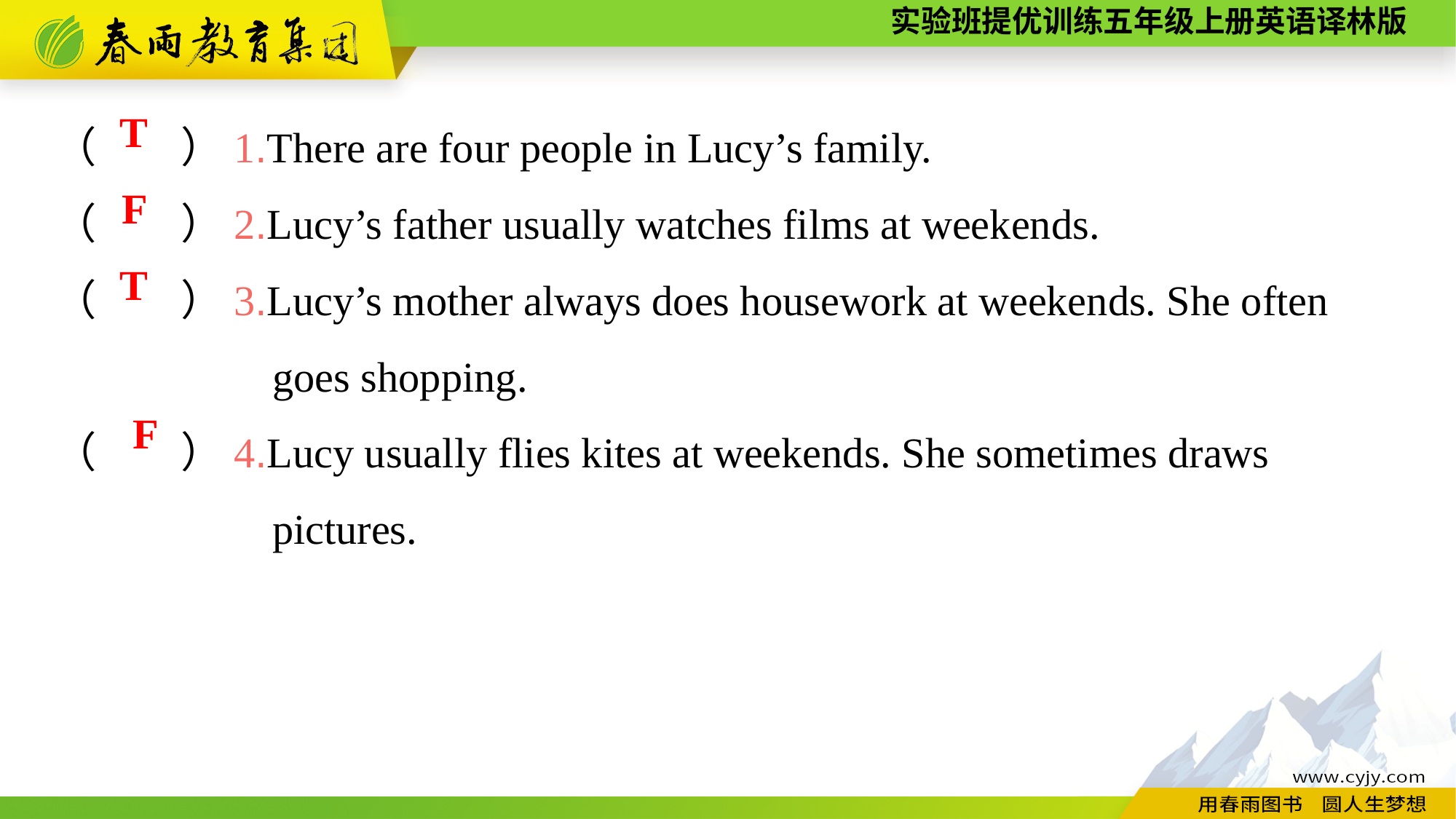

（　　）1.There are four people in Lucy’s family.
（　　）2.Lucy’s father usually watches films at weekends.
（　　）3.Lucy’s mother always does housework at weekends. She often
		goes shopping.
（　　）4.Lucy usually flies kites at weekends. She sometimes draws
		pictures.
T
F
T
F